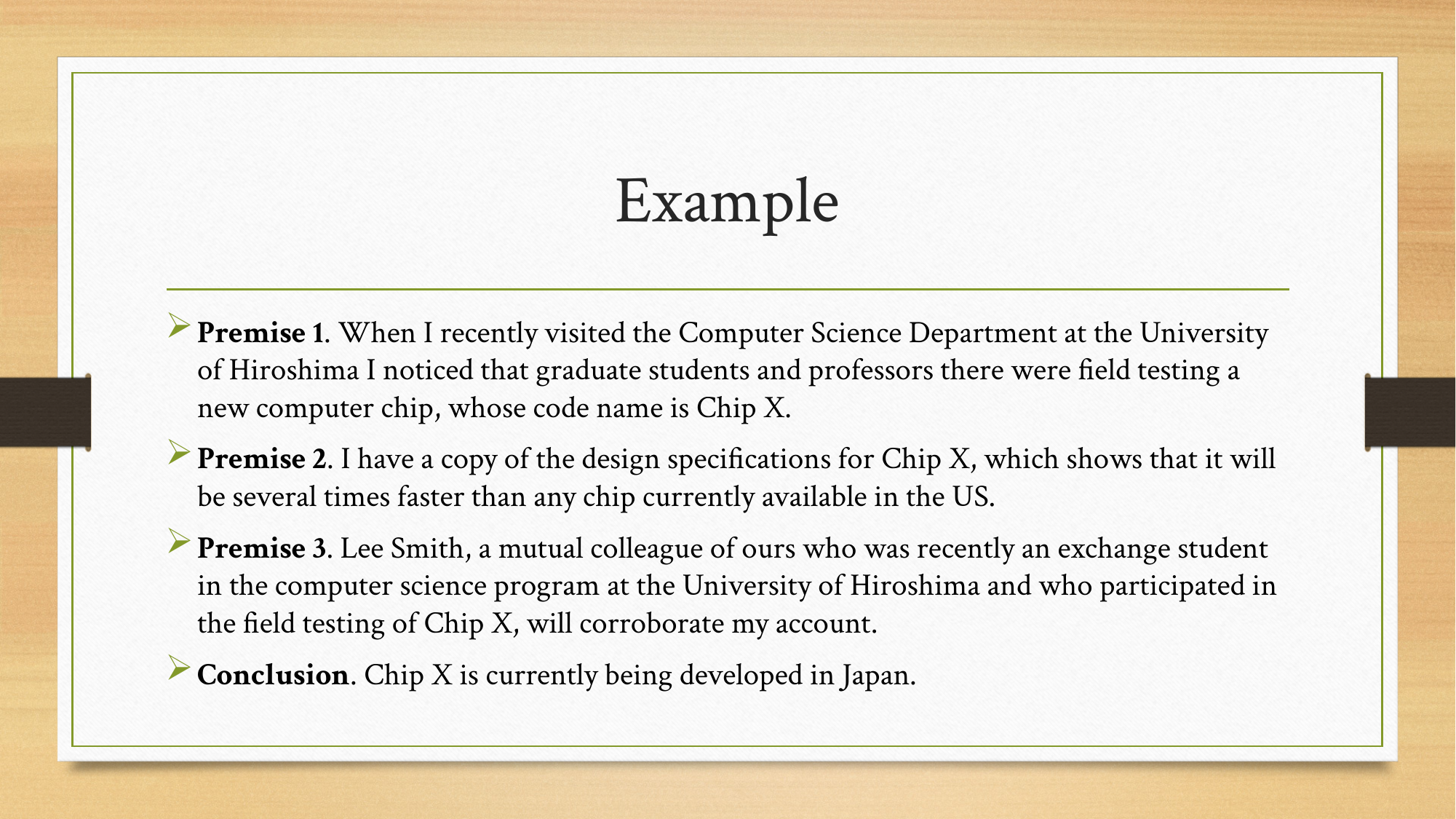

# Example
Premise 1. When I recently visited the Computer Science Department at the University of Hiroshima I noticed that graduate students and professors there were field testing a new computer chip, whose code name is Chip X.
Premise 2. I have a copy of the design specifications for Chip X, which shows that it will be several times faster than any chip currently available in the US.
Premise 3. Lee Smith, a mutual colleague of ours who was recently an exchange student in the computer science program at the University of Hiroshima and who participated in the field testing of Chip X, will corroborate my account.
Conclusion. Chip X is currently being developed in Japan.